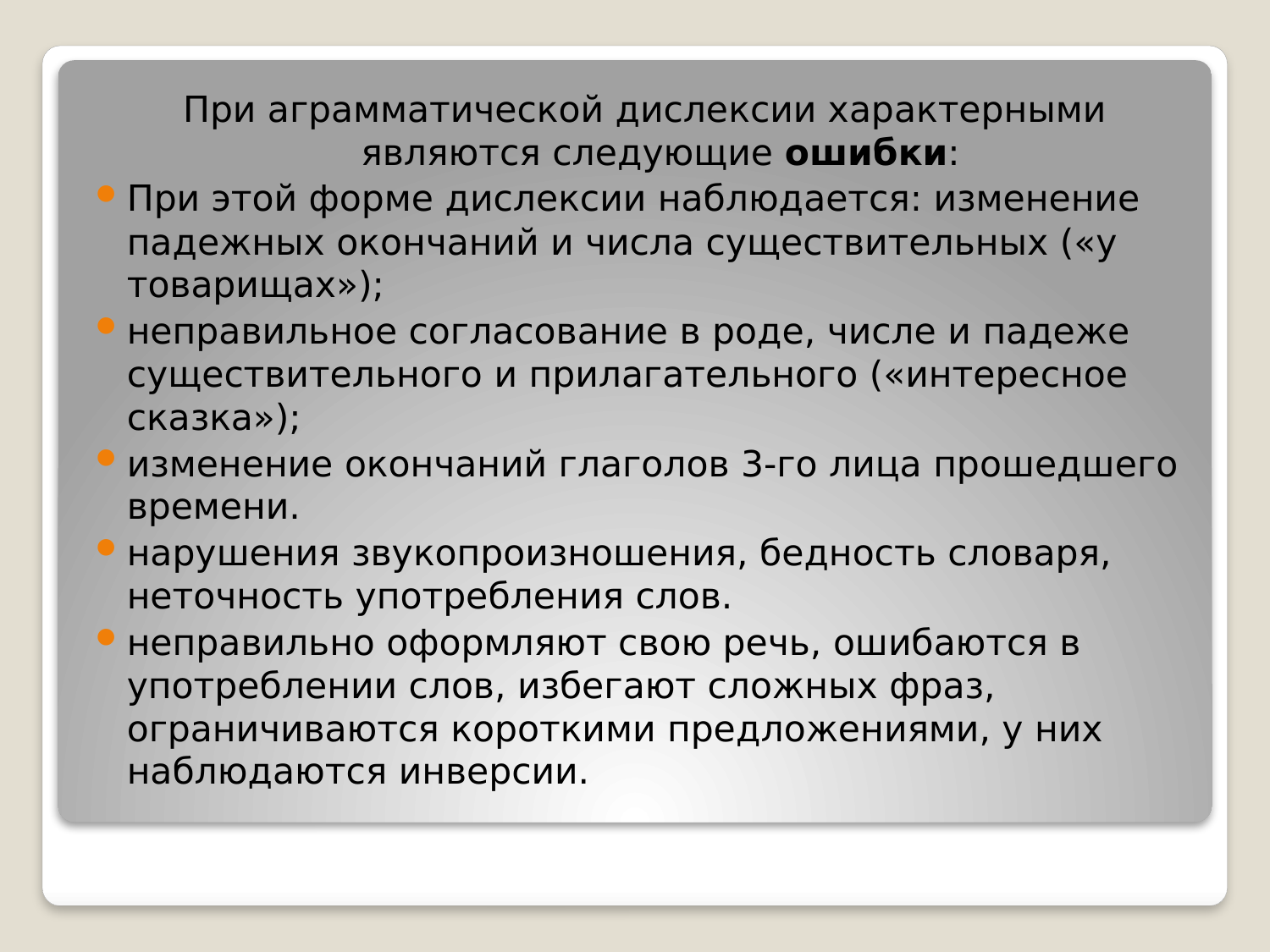

При аграмматической дислексии характерными являются следующие ошибки:
При этой форме дислексии наблюдается: изменение падежных окончаний и числа существительных («у товарищах»);
неправильное согласование в роде, числе и падеже существительного и прилагательного («интересное сказка»);
изменение окончаний глаголов 3-го лица прошедшего времени.
нарушения звукопроизношения, бедность словаря, неточность употребления слов.
неправильно оформляют свою речь, ошибаются в употреблении слов, избегают сложных фраз, ограничиваются короткими предложениями, у них наблюдаются инверсии.